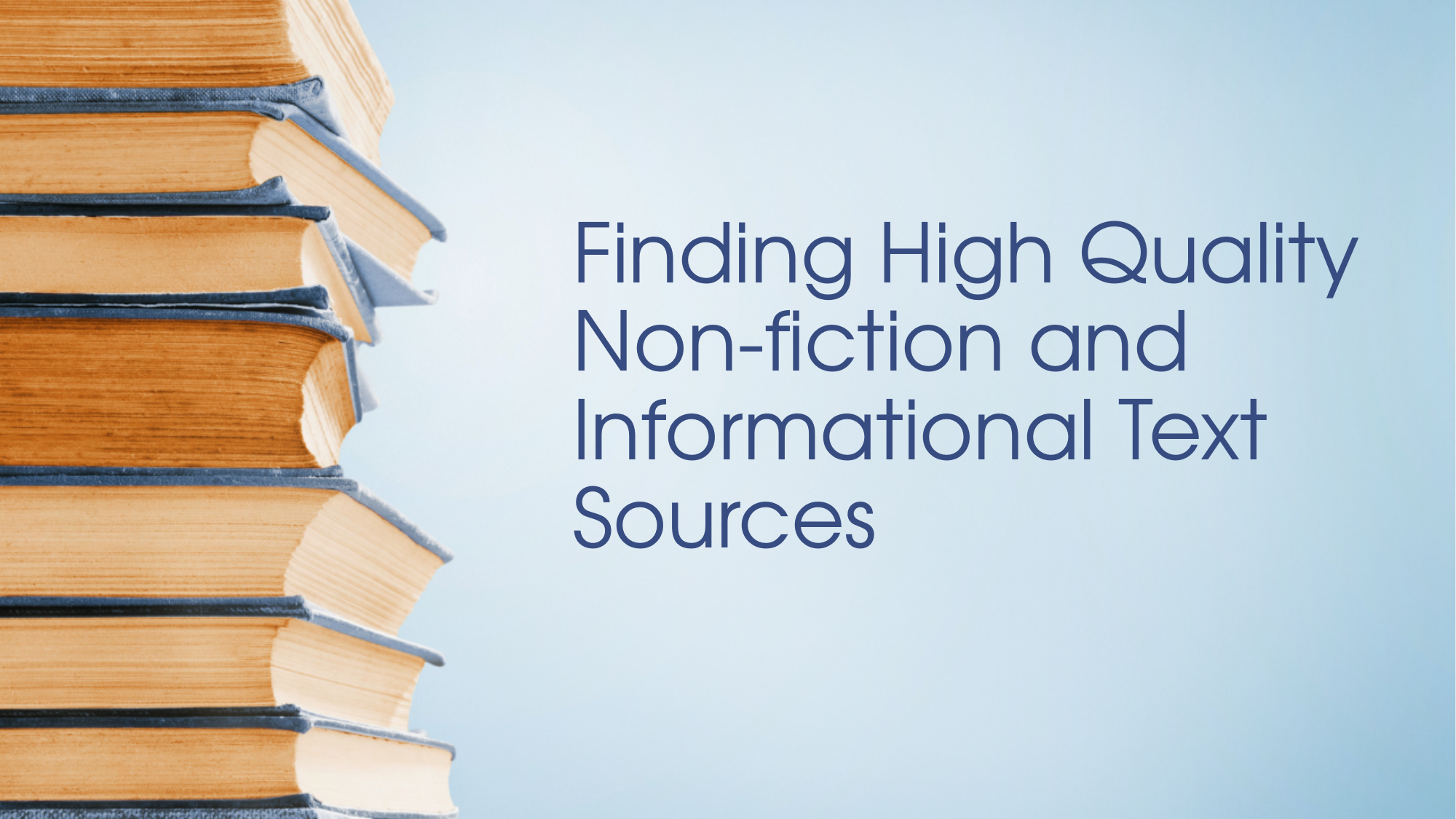

# Finding High Quality Non-fiction and Informational Text Sources